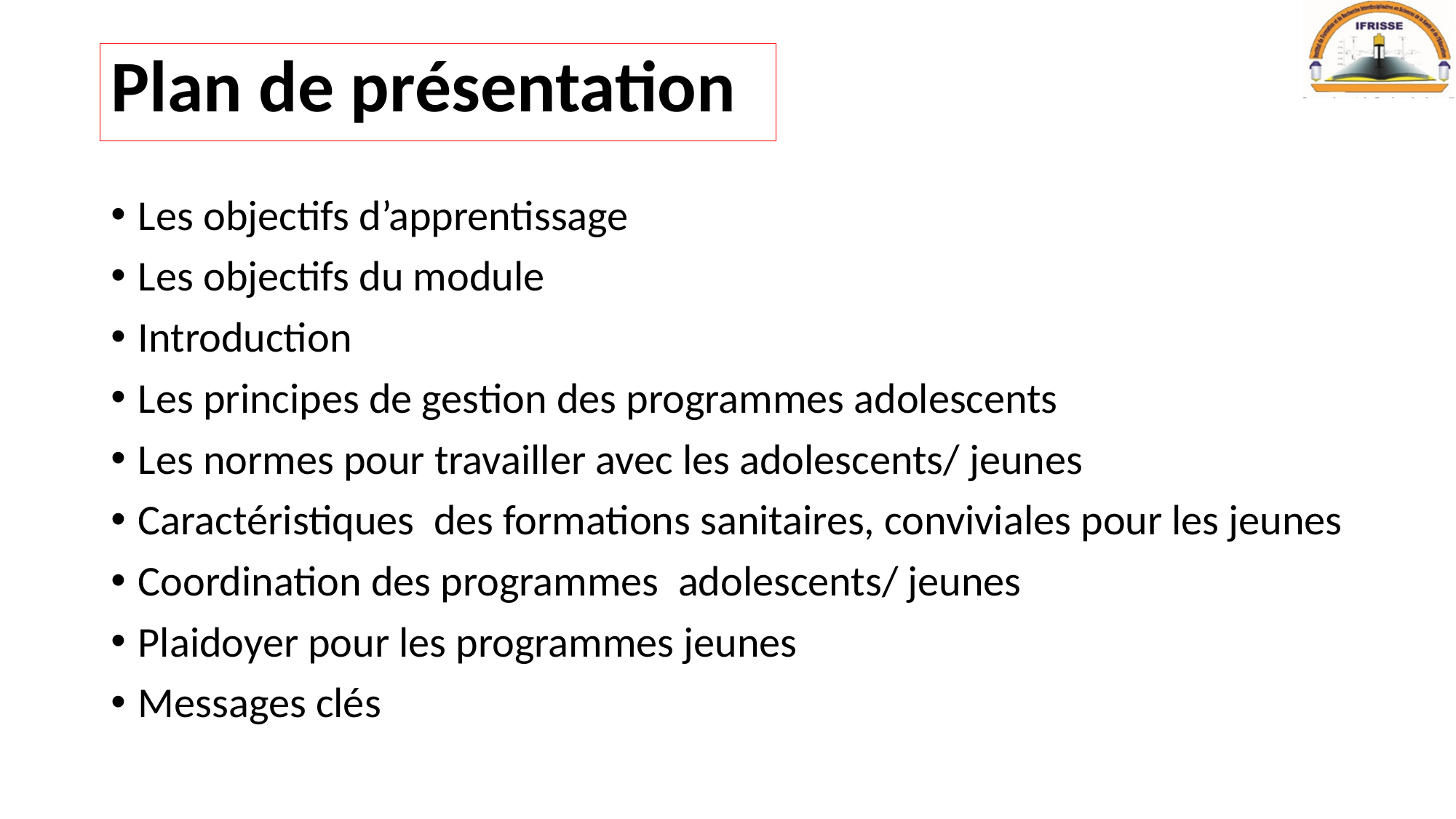

# Plan de présentation
Les objectifs d’apprentissage
Les objectifs du module
Introduction
Les principes de gestion des programmes adolescents
Les normes pour travailler avec les adolescents/ jeunes
Caractéristiques  des formations sanitaires, conviviales pour les jeunes
Coordination des programmes  adolescents/ jeunes
Plaidoyer pour les programmes jeunes
Messages clés